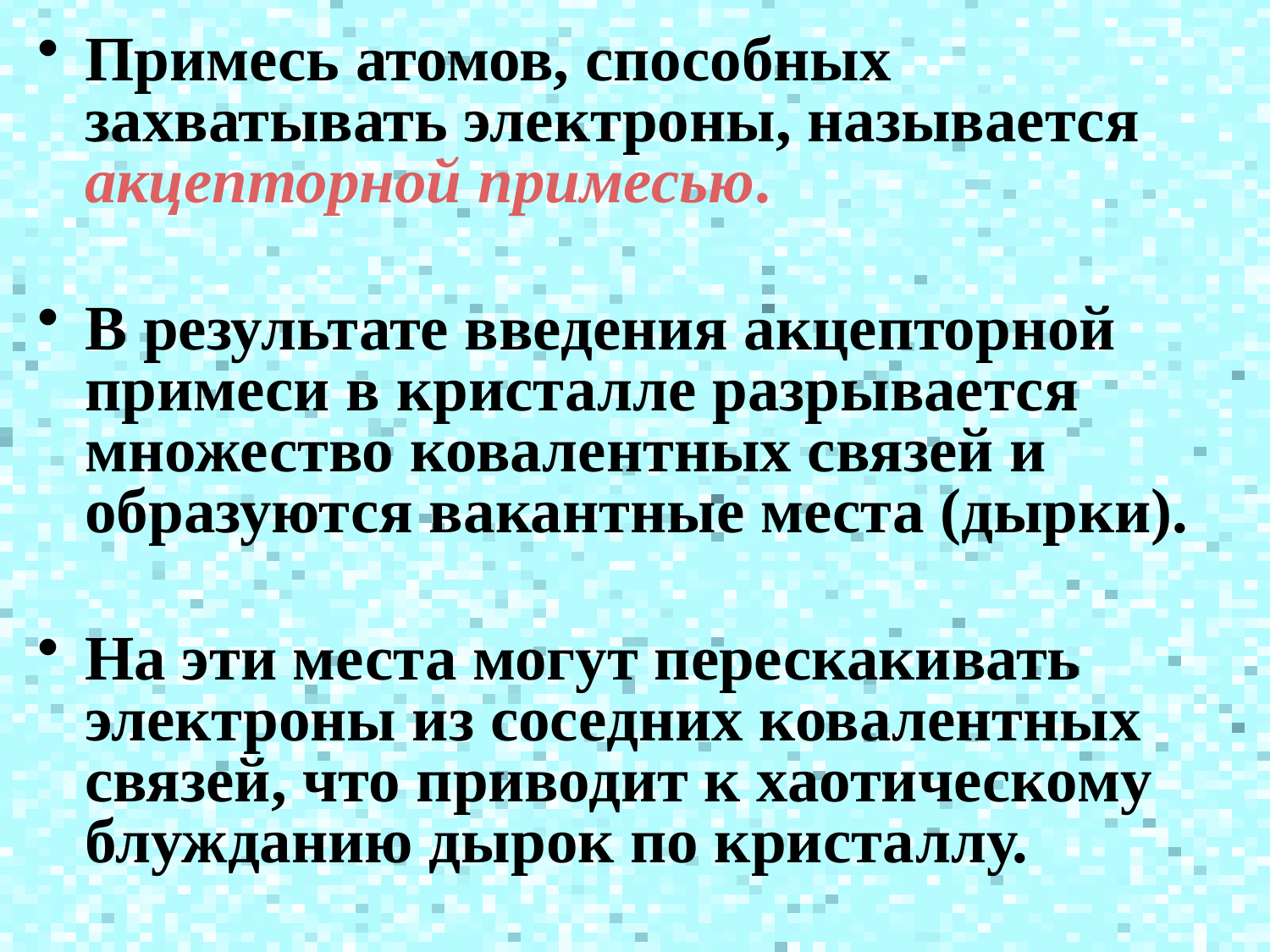

Примесь атомов, способных захватывать электроны, называется акцепторной примесью.

В результате введения акцепторной примеси в кристалле разрывается множество ковалентных связей и образуются вакантные места (дырки).

На эти места могут перескакивать электроны из соседних ковалентных связей, что приводит к хаотическому блужданию дырок по кристаллу.